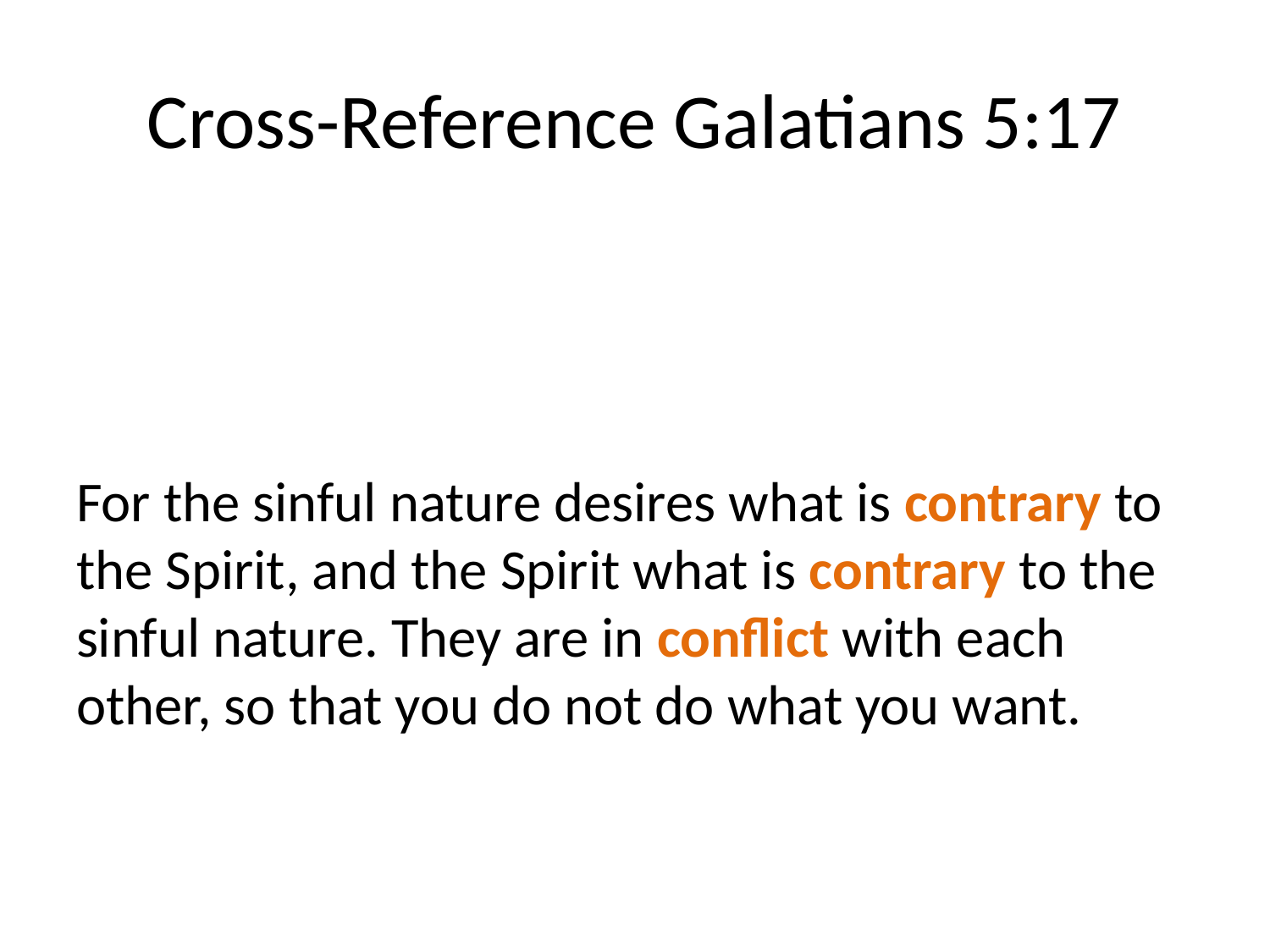

# Cross-Reference Galatians 5:17

For the sinful nature desires what is contrary to the Spirit, and the Spirit what is contrary to the sinful nature. They are in conflict with each other, so that you do not do what you want.